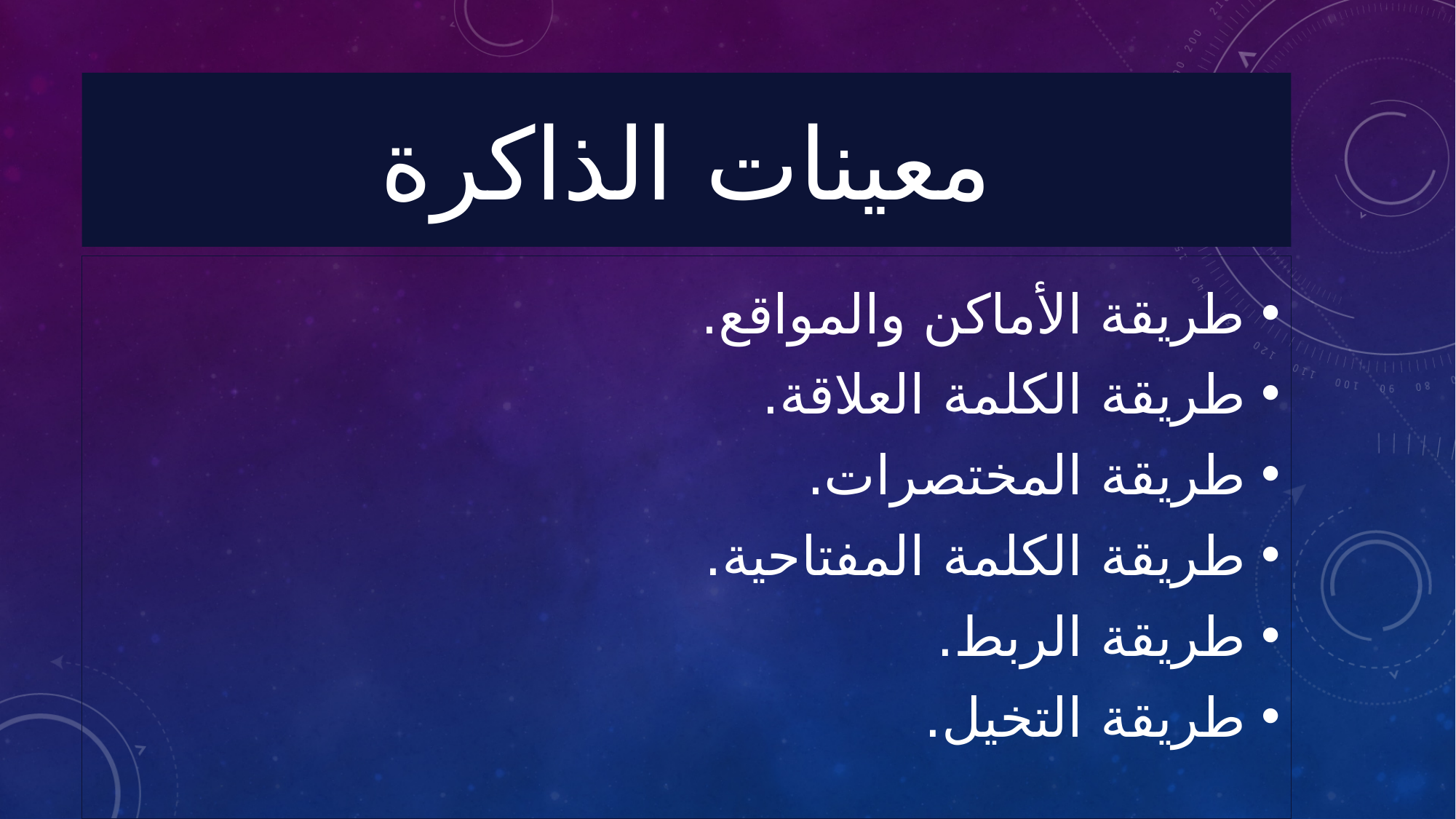

# معينات الذاكرة
طريقة الأماكن والمواقع.
طريقة الكلمة العلاقة.
طريقة المختصرات.
طريقة الكلمة المفتاحية.
طريقة الربط.
طريقة التخيل.